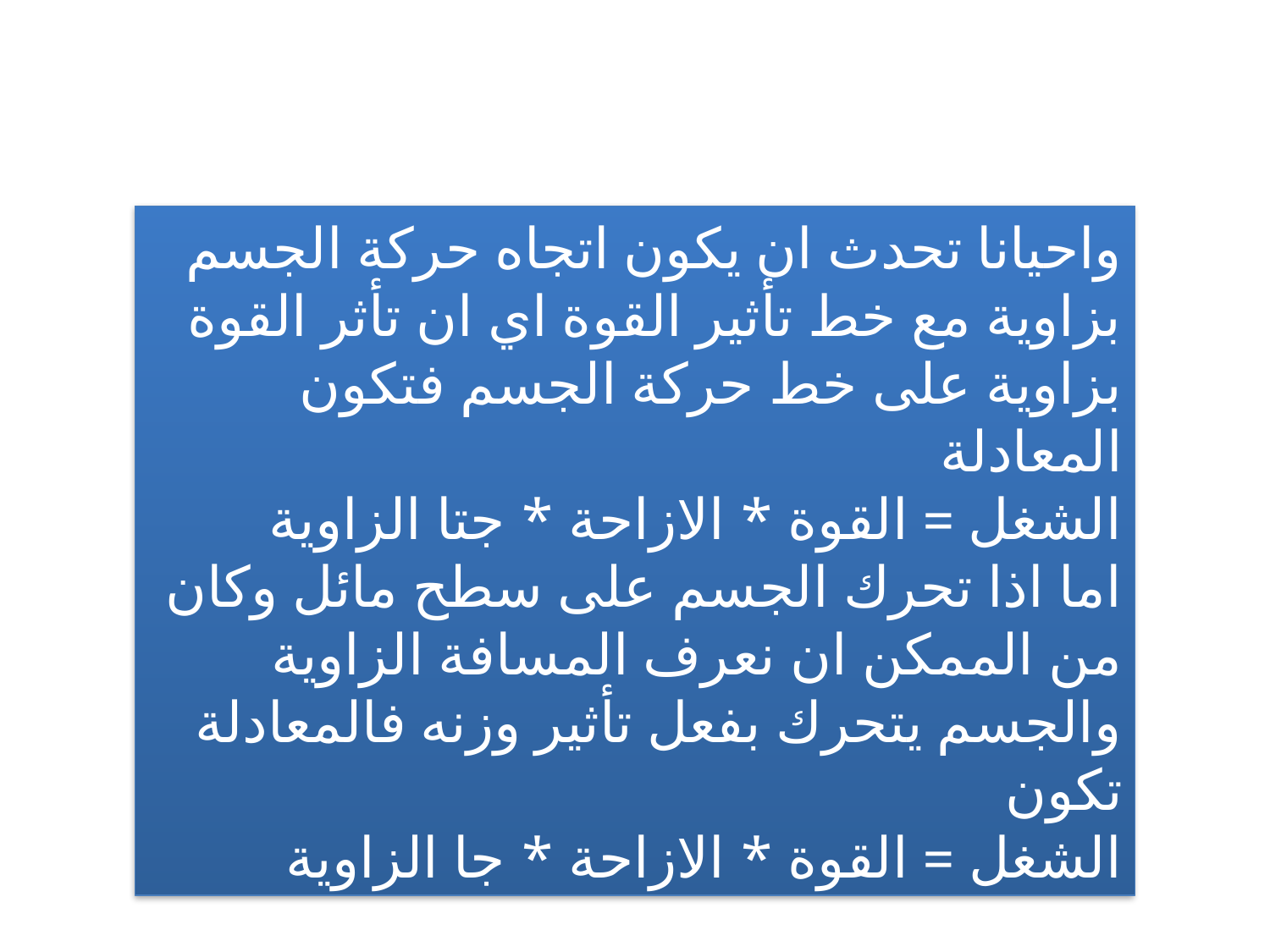

واحيانا تحدث ان يكون اتجاه حركة الجسم بزاوية مع خط تأثير القوة اي ان تأثر القوة بزاوية على خط حركة الجسم فتكون المعادلة
الشغل = القوة * الازاحة * جتا الزاوية
اما اذا تحرك الجسم على سطح مائل وكان من الممكن ان نعرف المسافة الزاوية والجسم يتحرك بفعل تأثير وزنه فالمعادلة تكون
الشغل = القوة * الازاحة * جا الزاوية